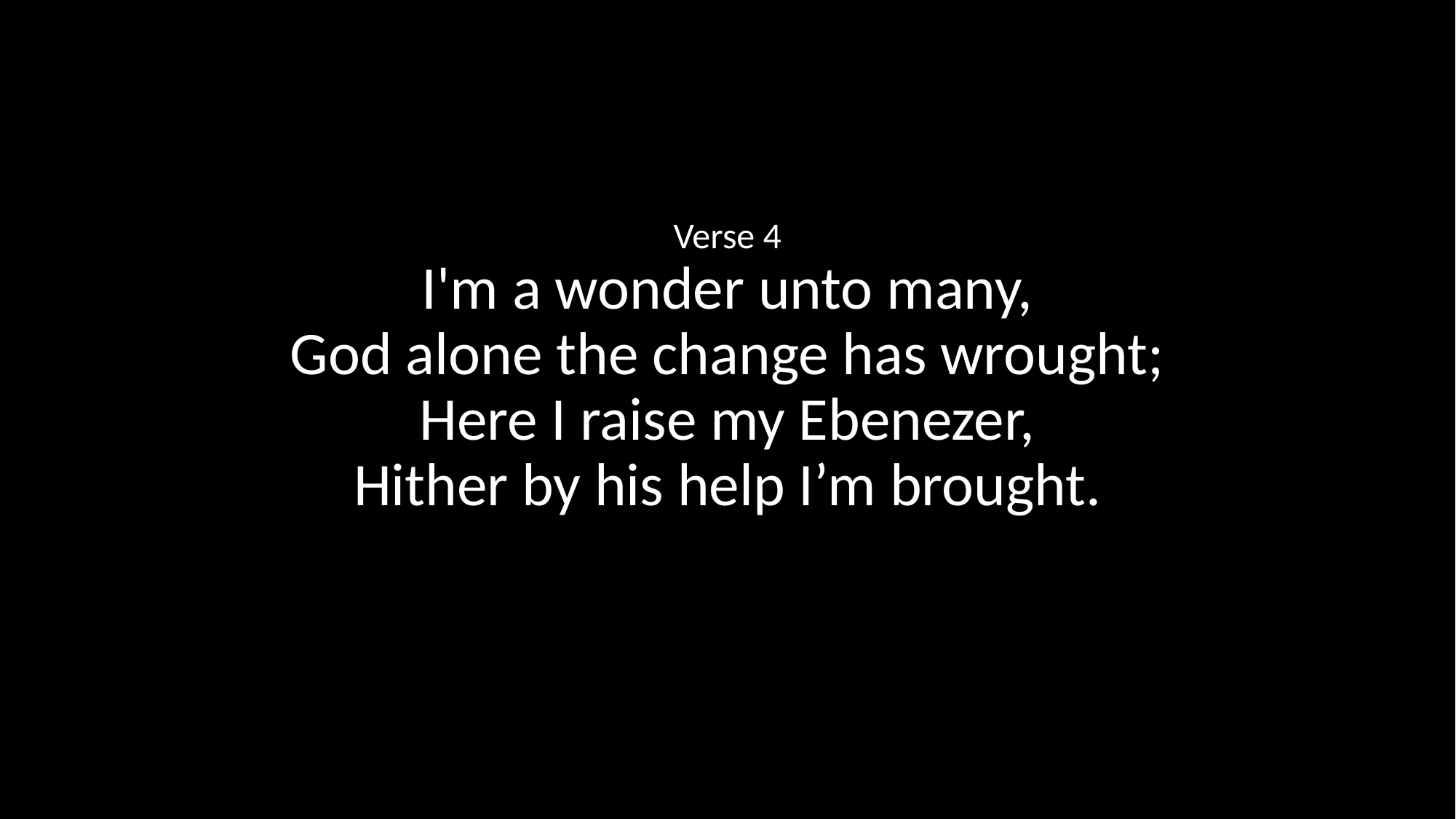

Verse 4
I'm a wonder unto many,
God alone the change has wrought;
Here I raise my Ebenezer,
Hither by his help I’m brought.